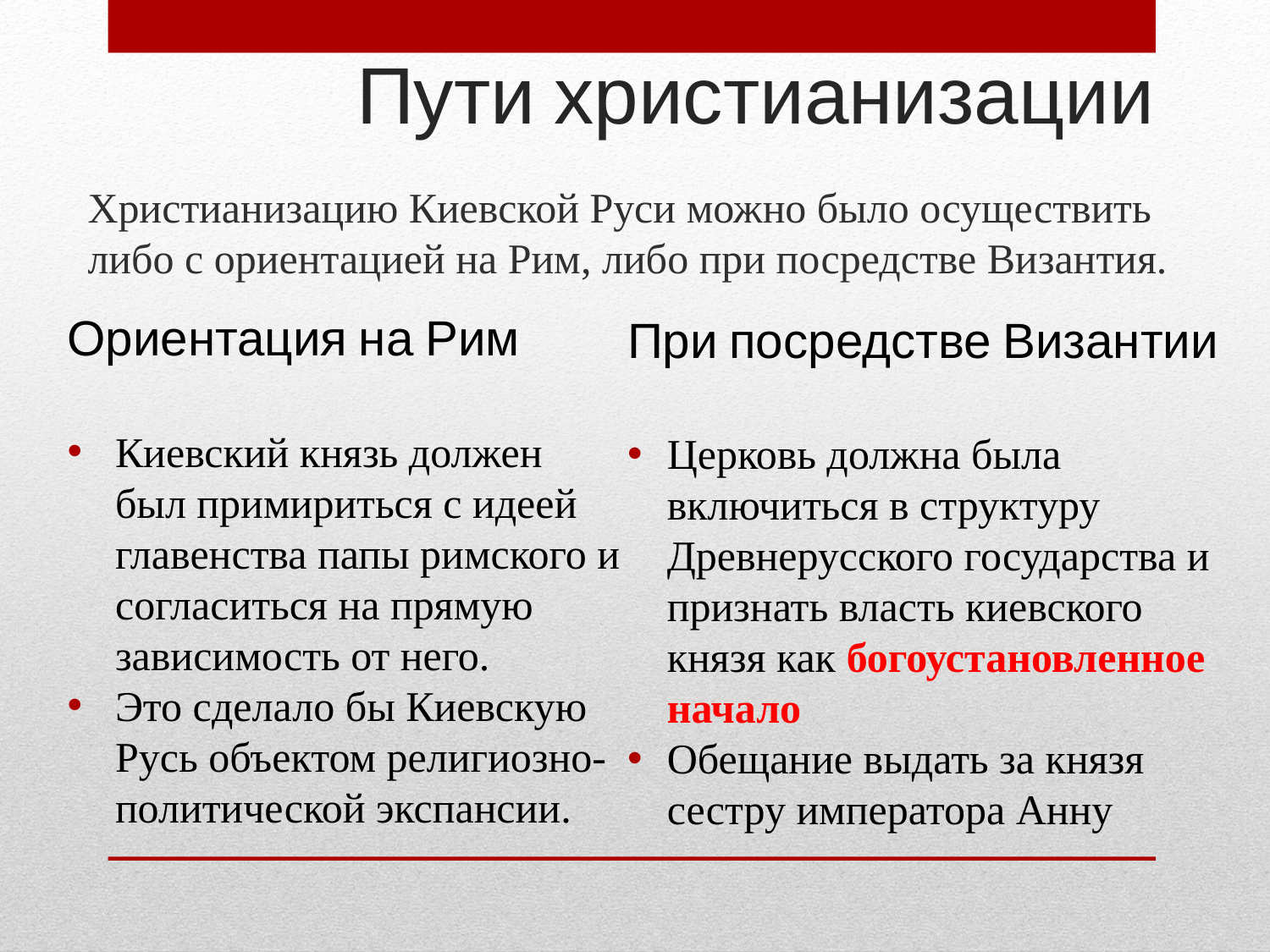

# Пути христианизации
Христианизацию Киевской Руси можно было осуществить либо с ориентацией на Рим, либо при посредстве Византия.
Ориентация на Рим

Киевский князь должен был примириться с идеей главенства папы римского и согласиться на прямую зависимость от него.
Это сделало бы Киевскую Русь объектом религиозно-политической экспансии.
При посредстве Византии

Церковь должна была включиться в структуру Древнерусского государства и признать власть киевского князя как богоустановленное начало
Обещание выдать за князя сестру императора Анну